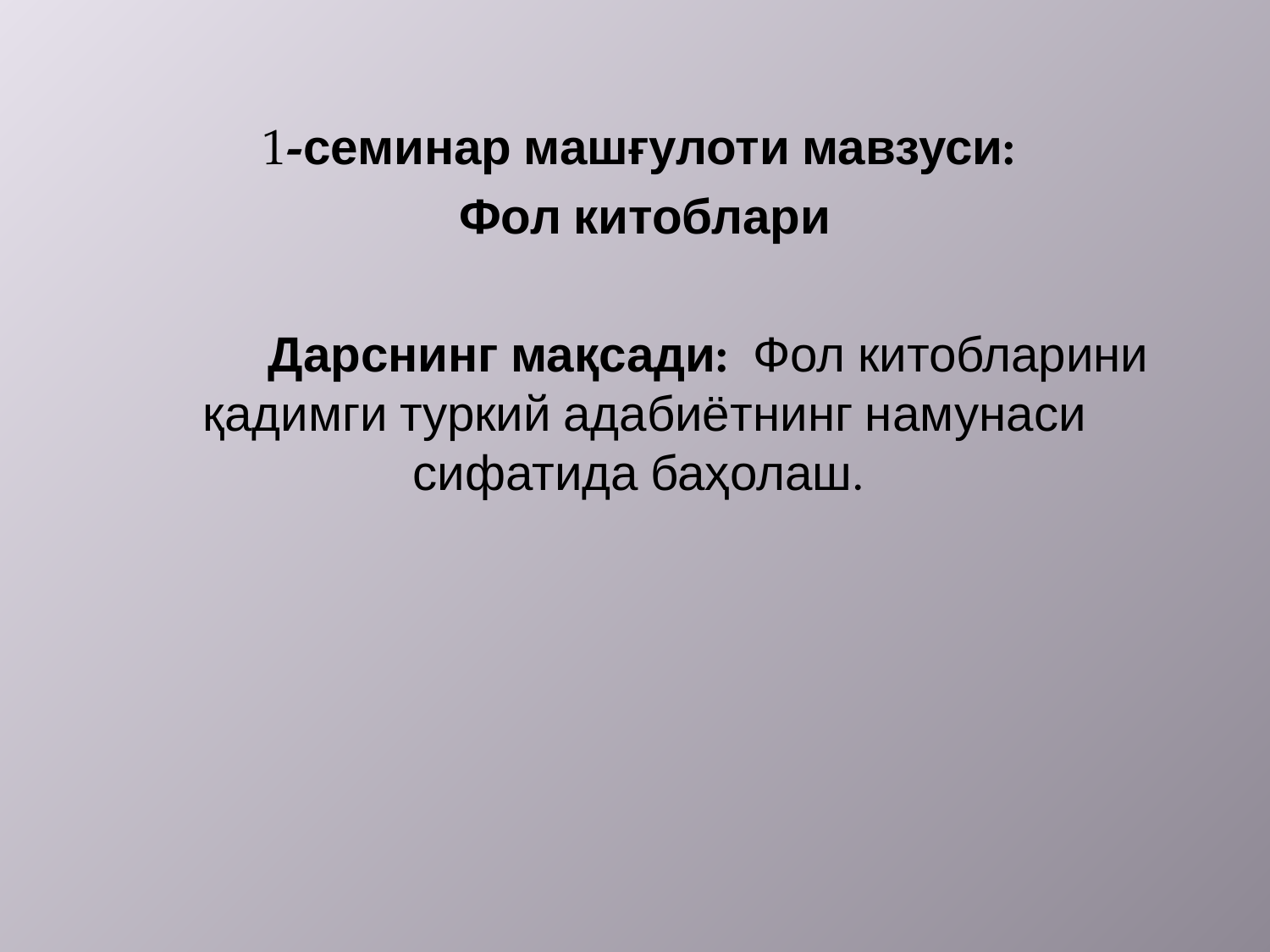

1-семинар машғулоти мавзуси:
Фол китоблари

	Дарснинг мақсади:  Фол китобларини қадимги туркий адабиётнинг намунаси сифатида баҳолаш.